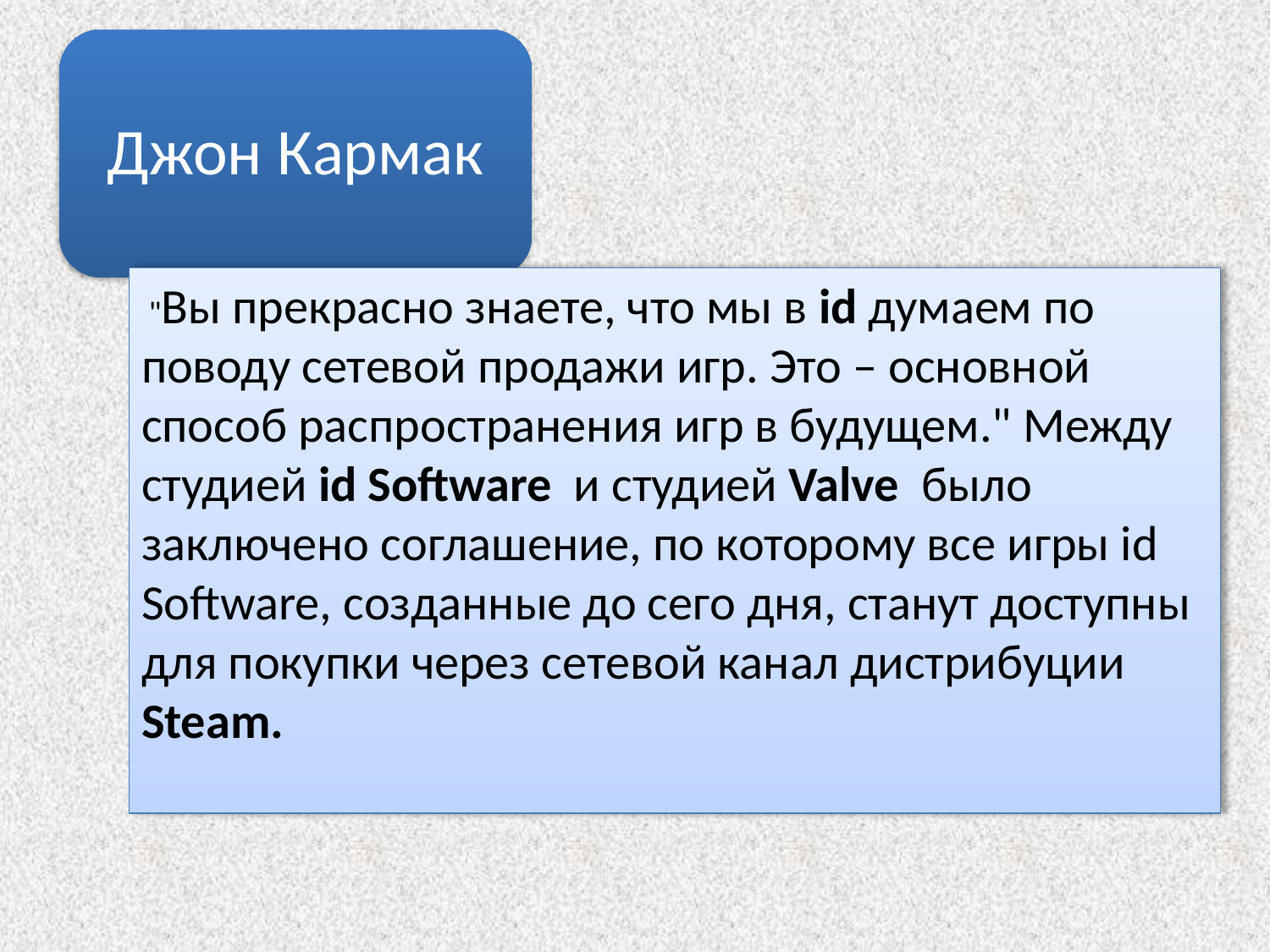

Джон Кармак
 "Вы прекрасно знаете, что мы в id думаем по поводу сетевой продажи игр. Это – основной способ распространения игр в будущем." Между студией id Software  и студией Valve  было заключено соглашение, по которому все игры id Software, созданные до сего дня, станут доступны для покупки через сетевой канал дистрибуции Steam.